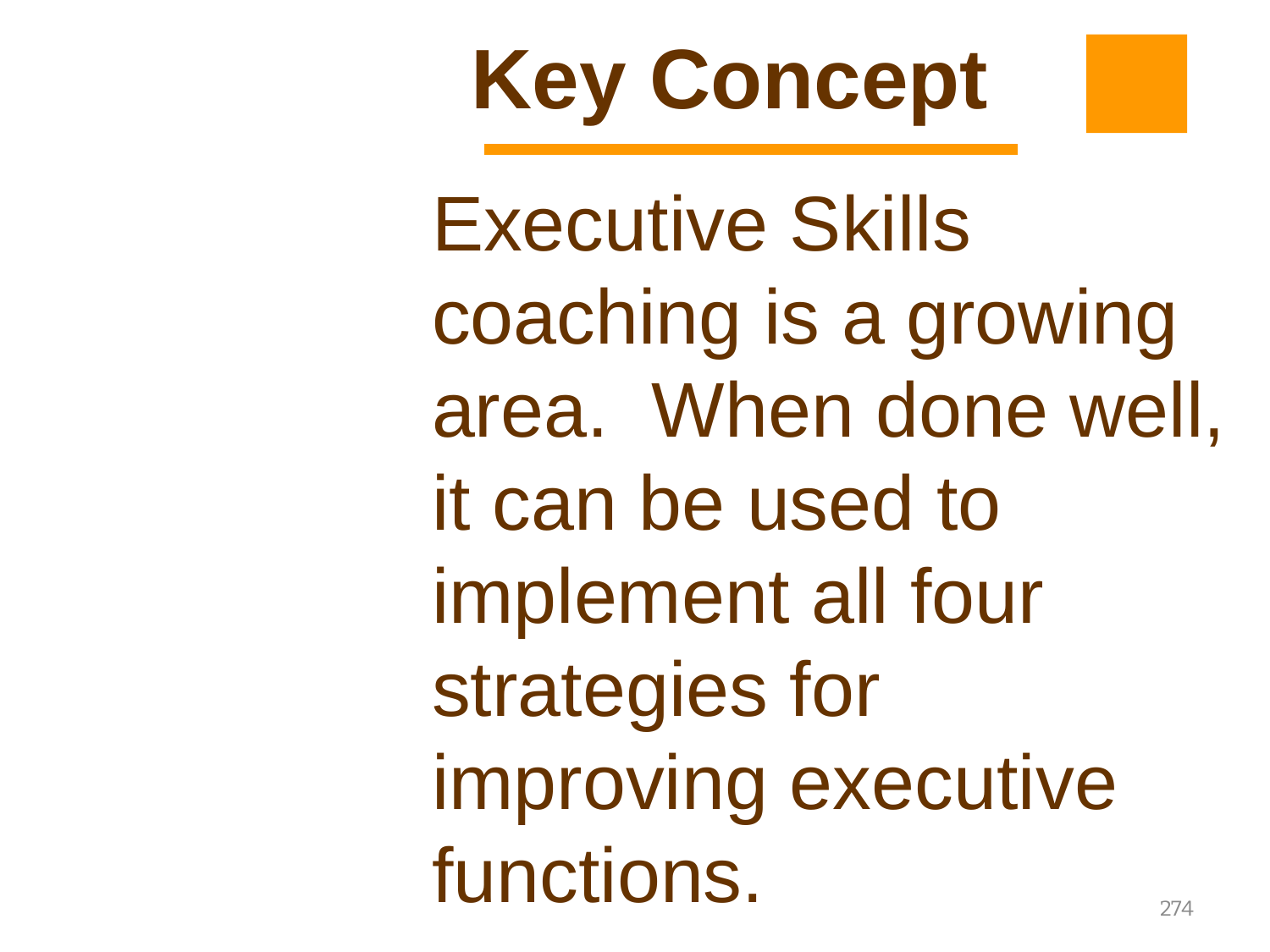

Key Concept

Executive Skills coaching is a growing area.  When done well, it can be used to implement all four strategies for improving executive functions.
274